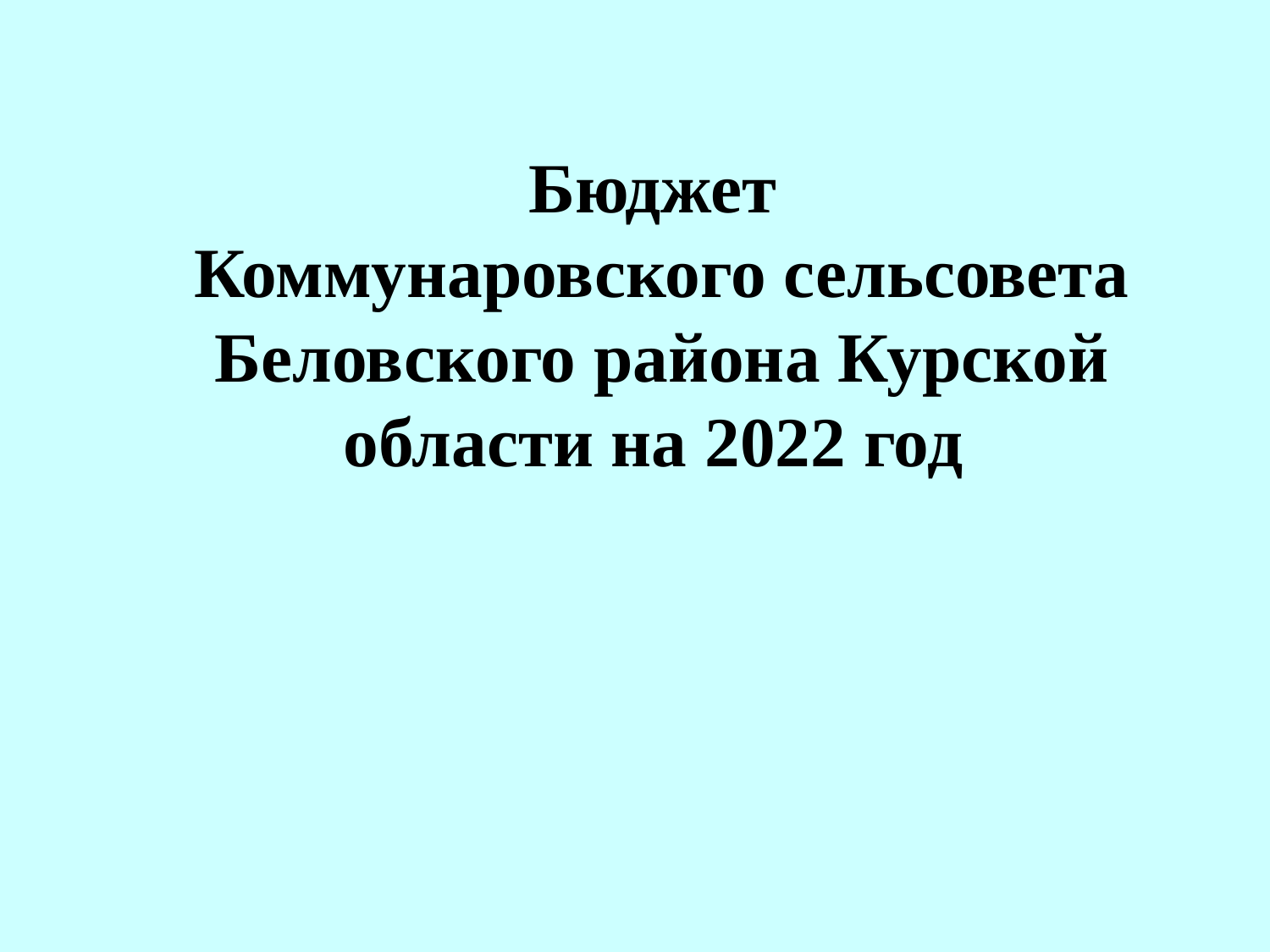

Бюджет
Коммунаровского сельсовета Беловского района Курской области на 2022 год